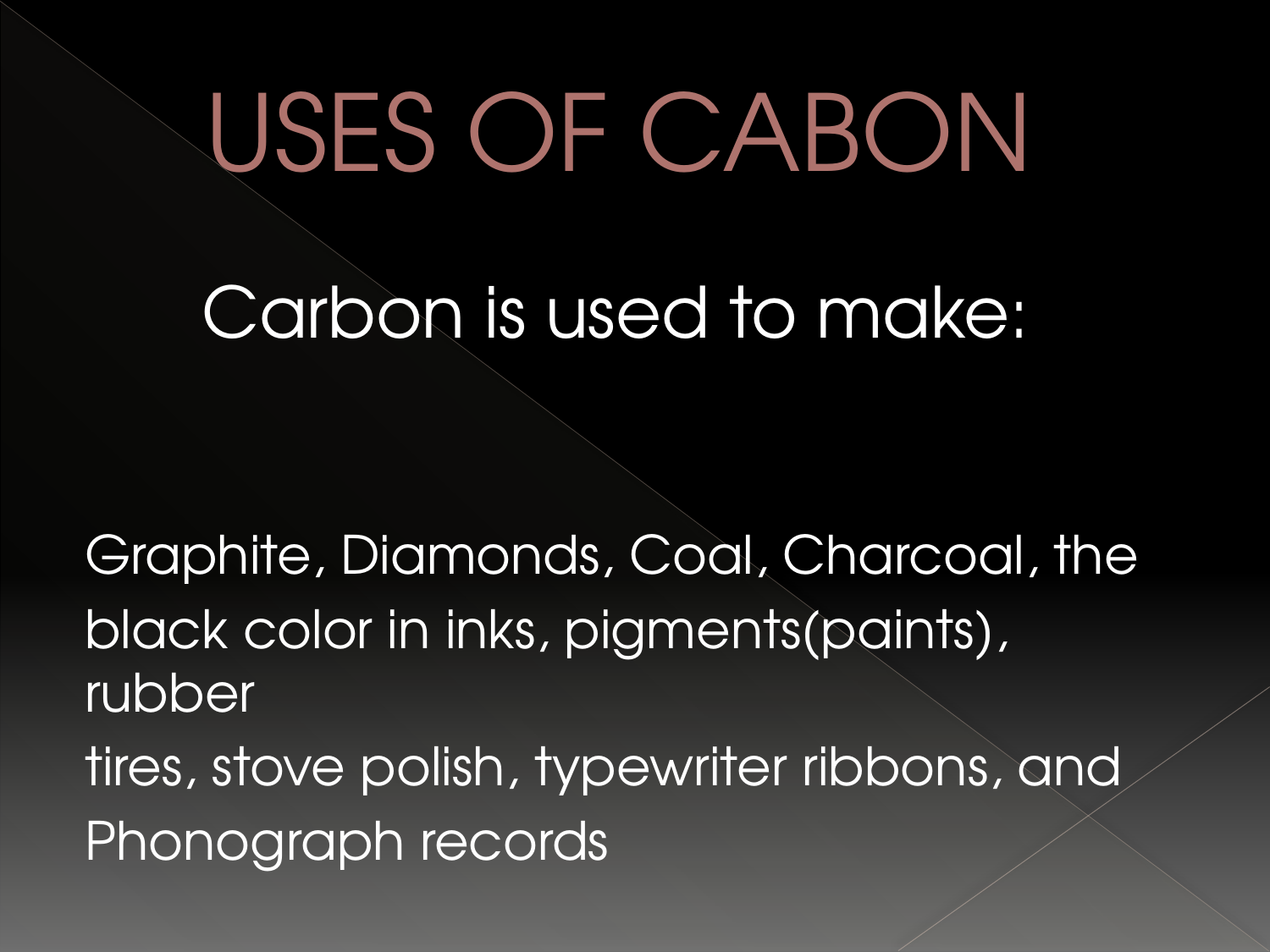

# USES OF CABON
        Carbon is used to make:

Graphite, Diamonds, Coal, Charcoal, the
black color in inks, pigments(paints), rubber
tires, stove polish, typewriter ribbons, and
Phonograph records